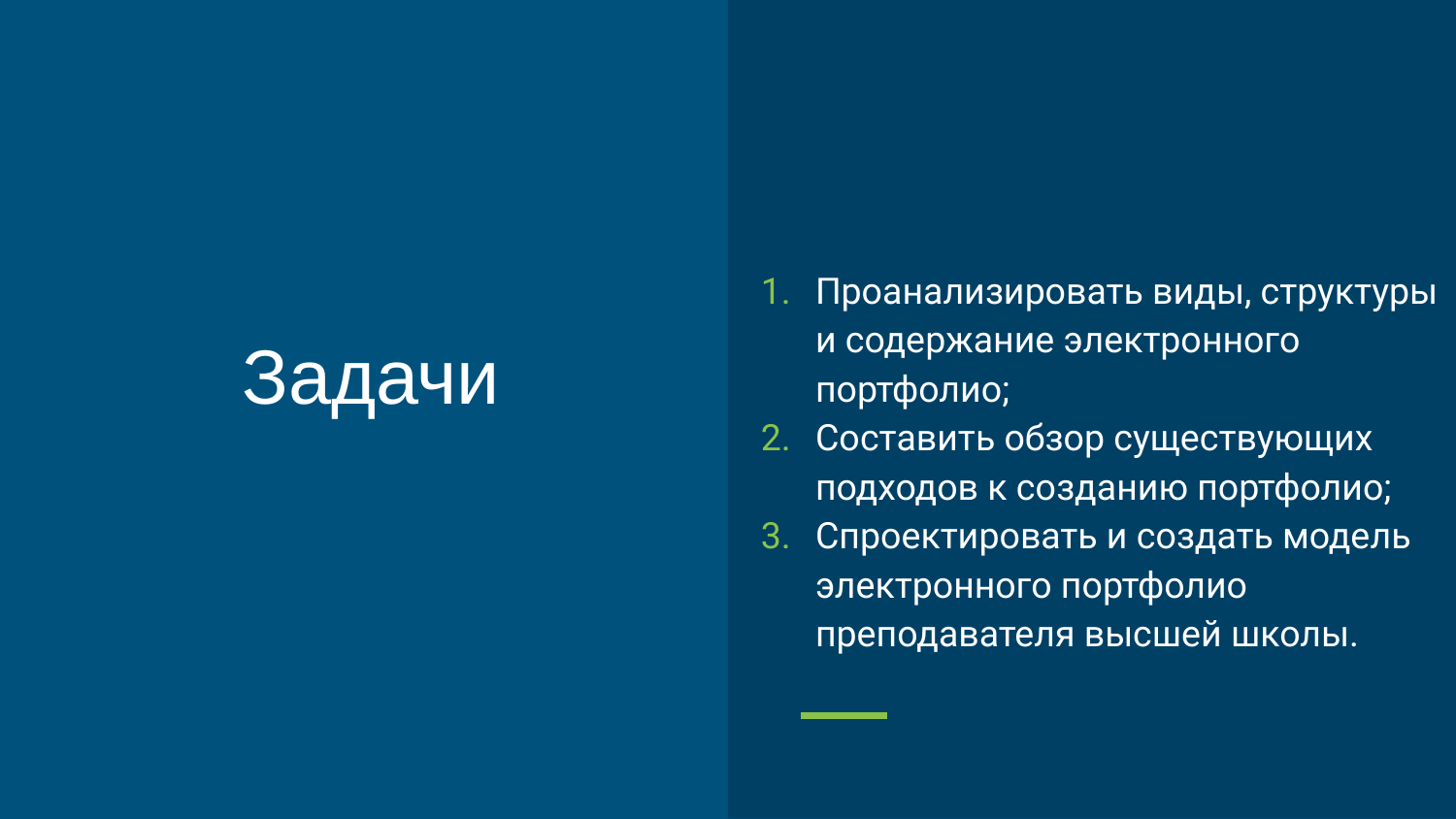

Проанализировать виды, структуры и содержание электронного портфолио;
Составить обзор существующих подходов к созданию портфолио;
Спроектировать и создать модель электронного портфолио преподавателя высшей школы.
# Задачи